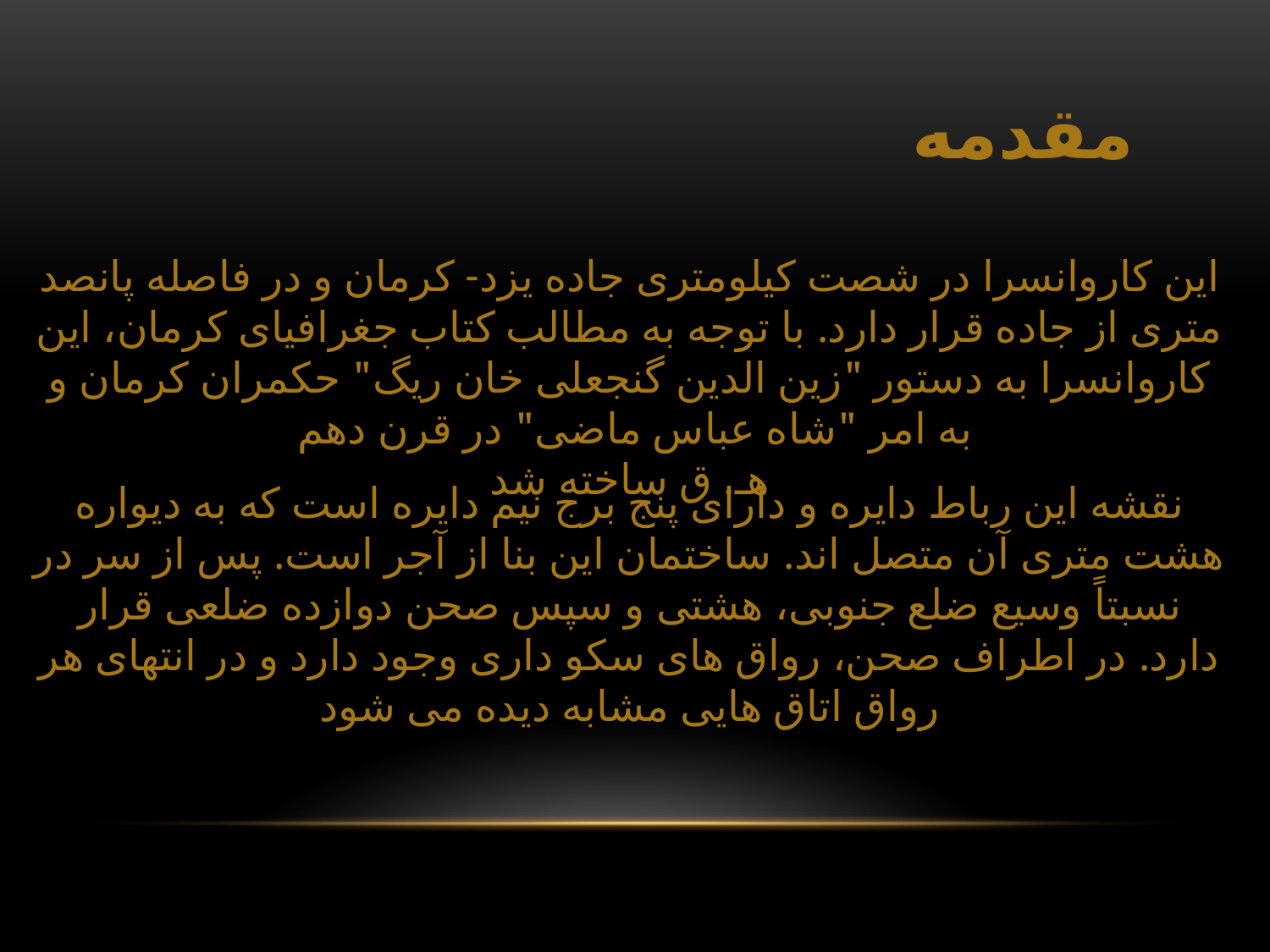

مقدمه
این کاروانسرا در شصت کیلومتری جاده یزد- کرمان و در فاصله پانصد متری از جاده قرار دارد. با توجه به مطالب کتاب جغرافیای کرمان، این کاروانسرا به دستور "زین الدین گنجعلی خان ریگ" حکمران کرمان و به امر "شاه عباس ماضی" در قرن دهم
هـ. ق ساخته شد
نقشه این رباط دایره و دارای پنج برج نیم دایره است که به دیواره هشت متری آن متصل اند. ساختمان این بنا از آجر است. پس از سر در نسبتاً وسیع ضلع جنوبی، هشتی و سپس صحن دوازده ضلعی قرار دارد. در اطراف صحن، رواق های سکو داری وجود دارد و در انتهای هر رواق اتاق هایی مشابه دیده می شود